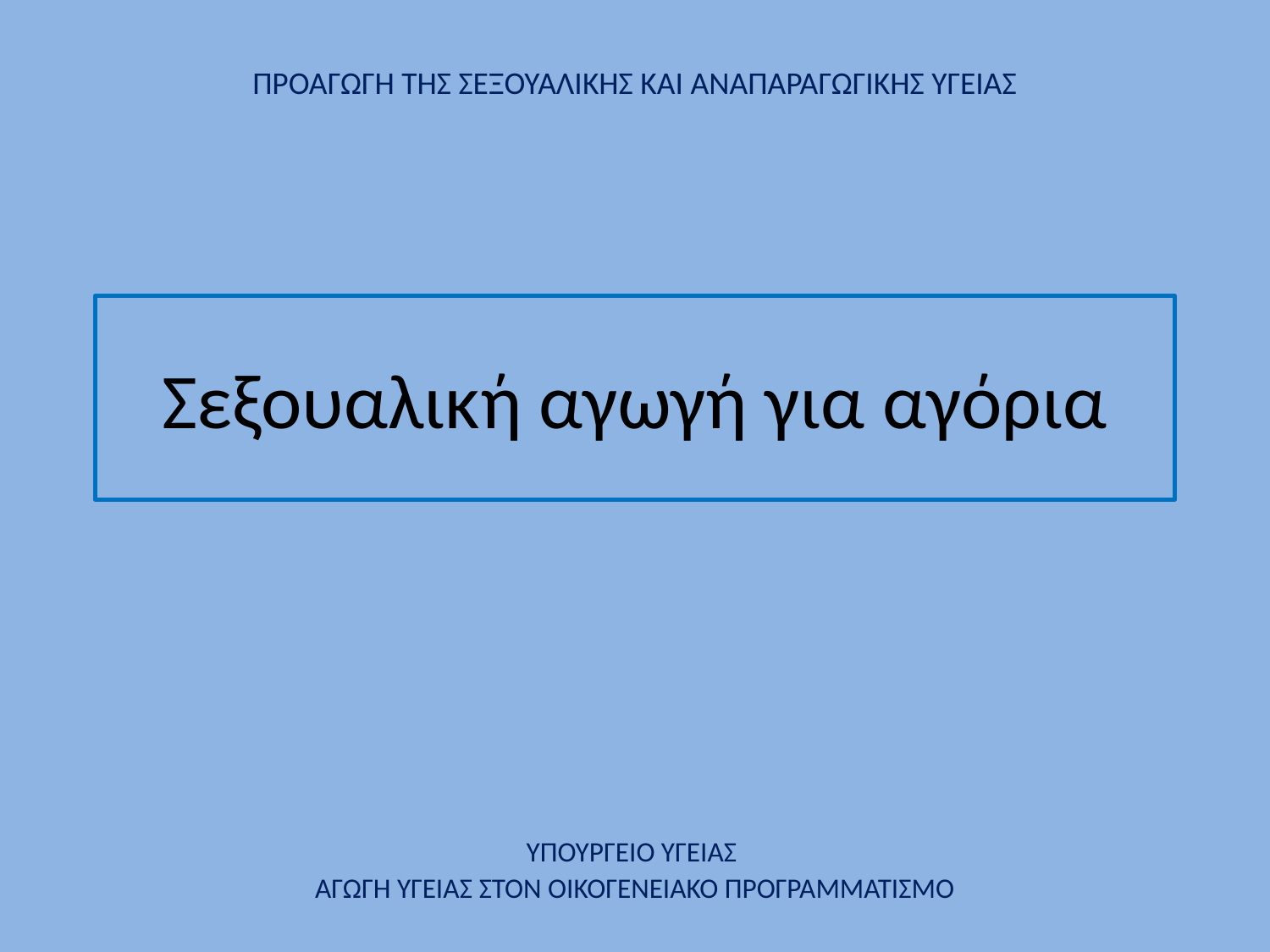

ΠΡΟΑΓΩΓΗ ΤΗΣ ΣΕΞΟΥΑΛΙΚΗΣ ΚΑΙ ΑΝΑΠΑΡΑΓΩΓΙΚΗΣ ΥΓΕΙΑΣ
# Σεξουαλική αγωγή για αγόρια

YΠΟΥΡΓΕΙΟ ΥΓΕΙΑΣ
ΑΓΩΓΗ ΥΓΕΙΑΣ ΣΤΟΝ ΟΙΚΟΓΕΝΕΙΑΚΟ ΠΡΟΓΡΑΜΜΑΤΙΣΜΟ